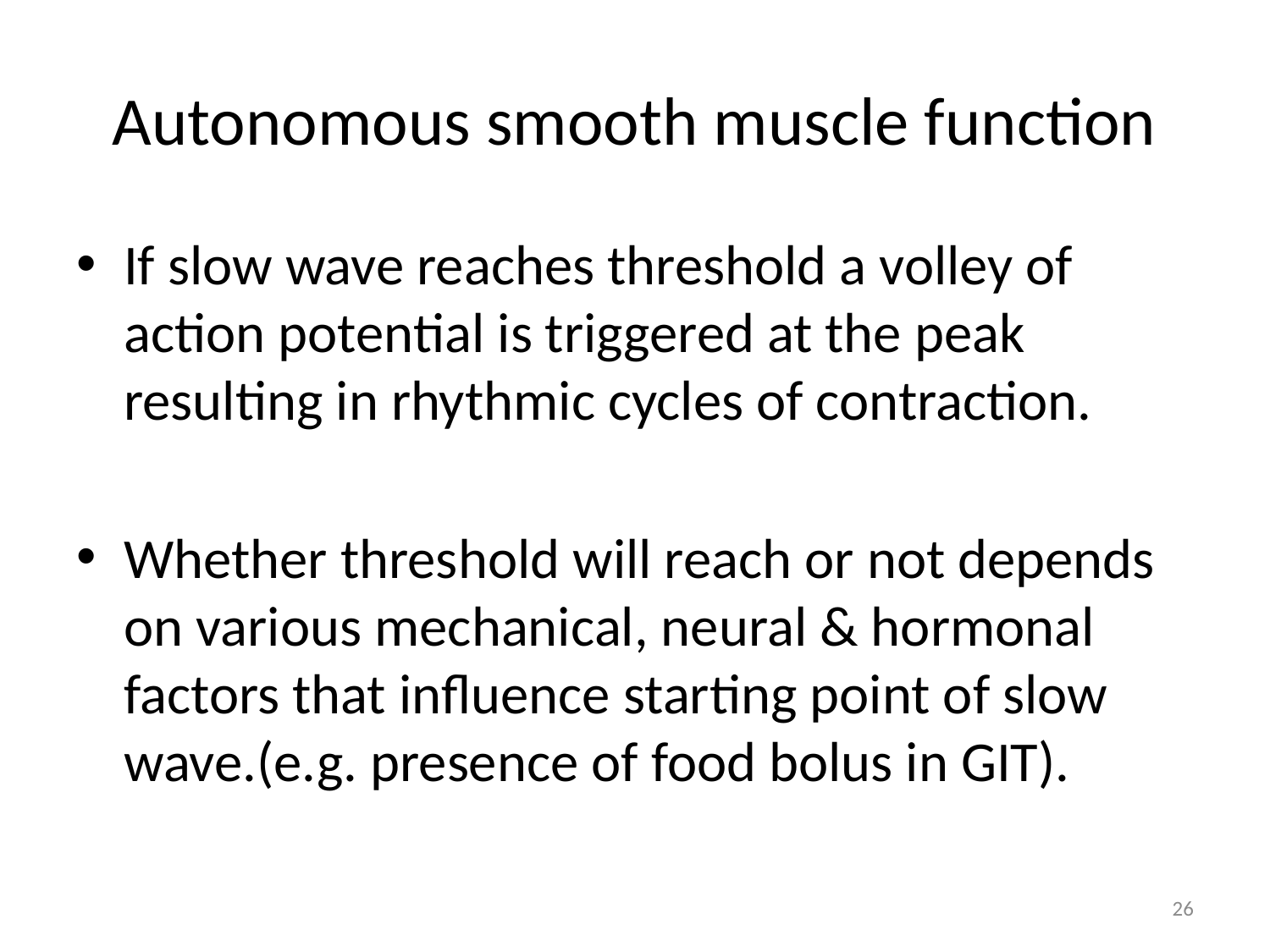

# Autonomous smooth muscle function
If slow wave reaches threshold a volley of action potential is triggered at the peak resulting in rhythmic cycles of contraction.

Whether threshold will reach or not depends on various mechanical, neural & hormonal factors that influence starting point of slow wave.(e.g. presence of food bolus in GIT).

26